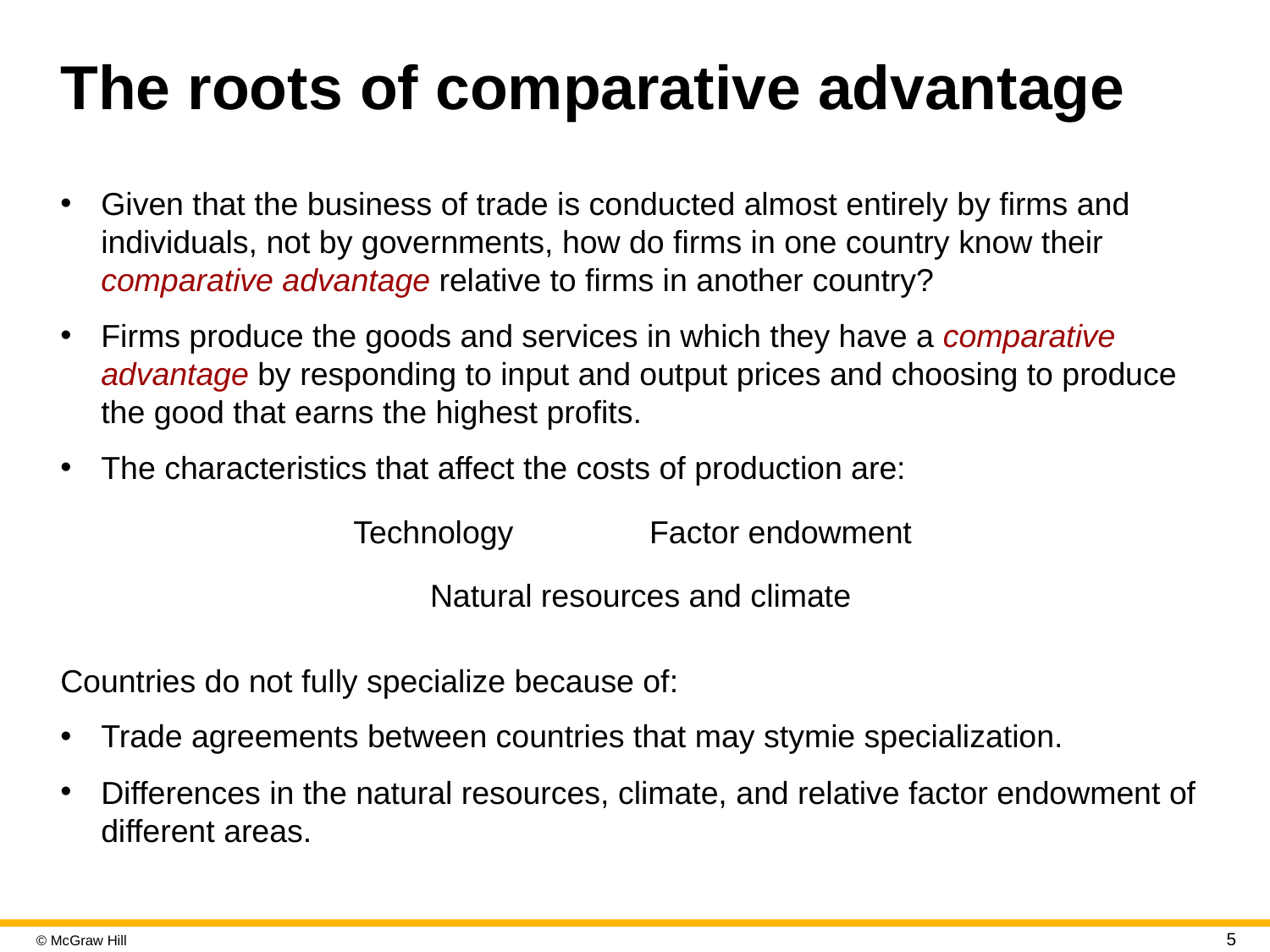

# The roots of comparative advantage
Given that the business of trade is conducted almost entirely by firms and individuals, not by governments, how do firms in one country know their comparative advantage relative to firms in another country?
Firms produce the goods and services in which they have a comparative advantage by responding to input and output prices and choosing to produce the good that earns the highest profits.
The characteristics that affect the costs of production are:
| Technology | Factor endowment |
| --- | --- |
Natural resources and climate
Countries do not fully specialize because of:
Trade agreements between countries that may stymie specialization.
Differences in the natural resources, climate, and relative factor endowment of different areas.